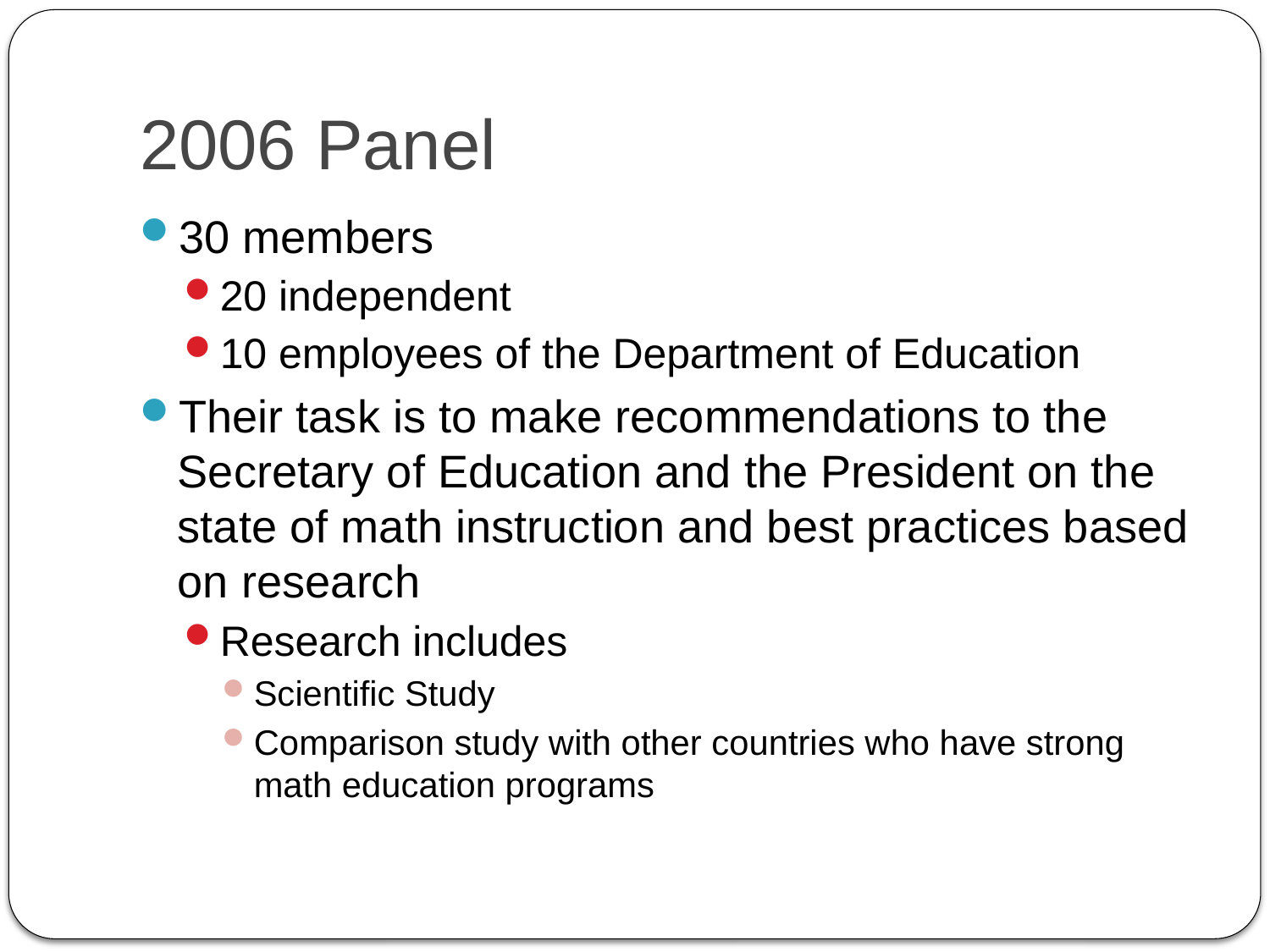

# 2006 Panel
30 members
20 independent
10 employees of the Department of Education
Their task is to make recommendations to the Secretary of Education and the President on the state of math instruction and best practices based on research
Research includes
Scientific Study
Comparison study with other countries who have strong math education programs